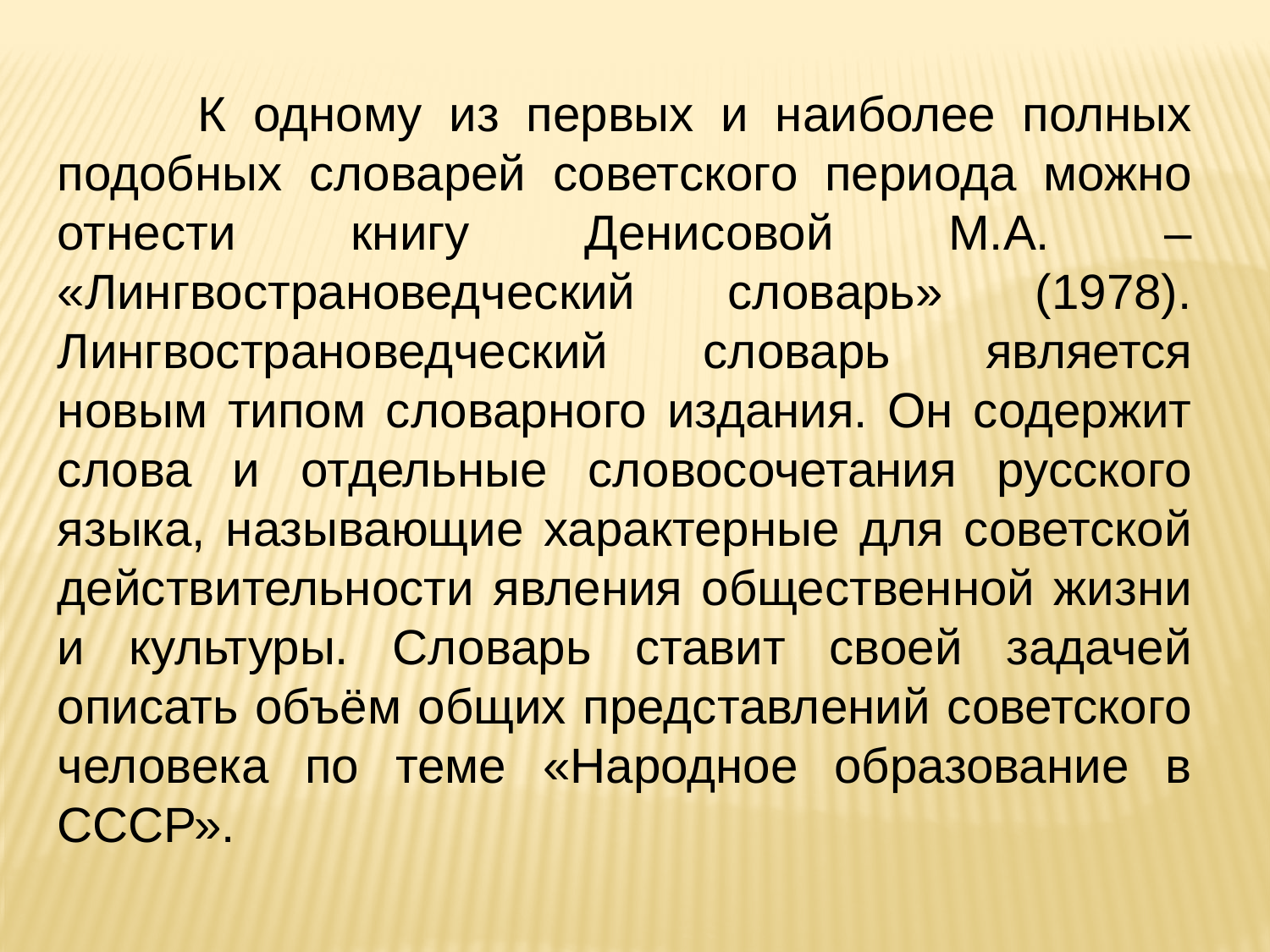

К одному из первых и наиболее полных подобных словарей советского периода можно отнести книгу Денисовой М.А. – «Лингвострановедческий словарь» (1978). Лингвострановедческий словарь является новым типом словарного издания. Он содержит слова и отдельные словосочетания русского языка, называющие характерные для советской действительности явления общественной жизни и культуры. Словарь ставит своей задачей описать объём общих представлений советского человека по теме «Народное образование в СССР».